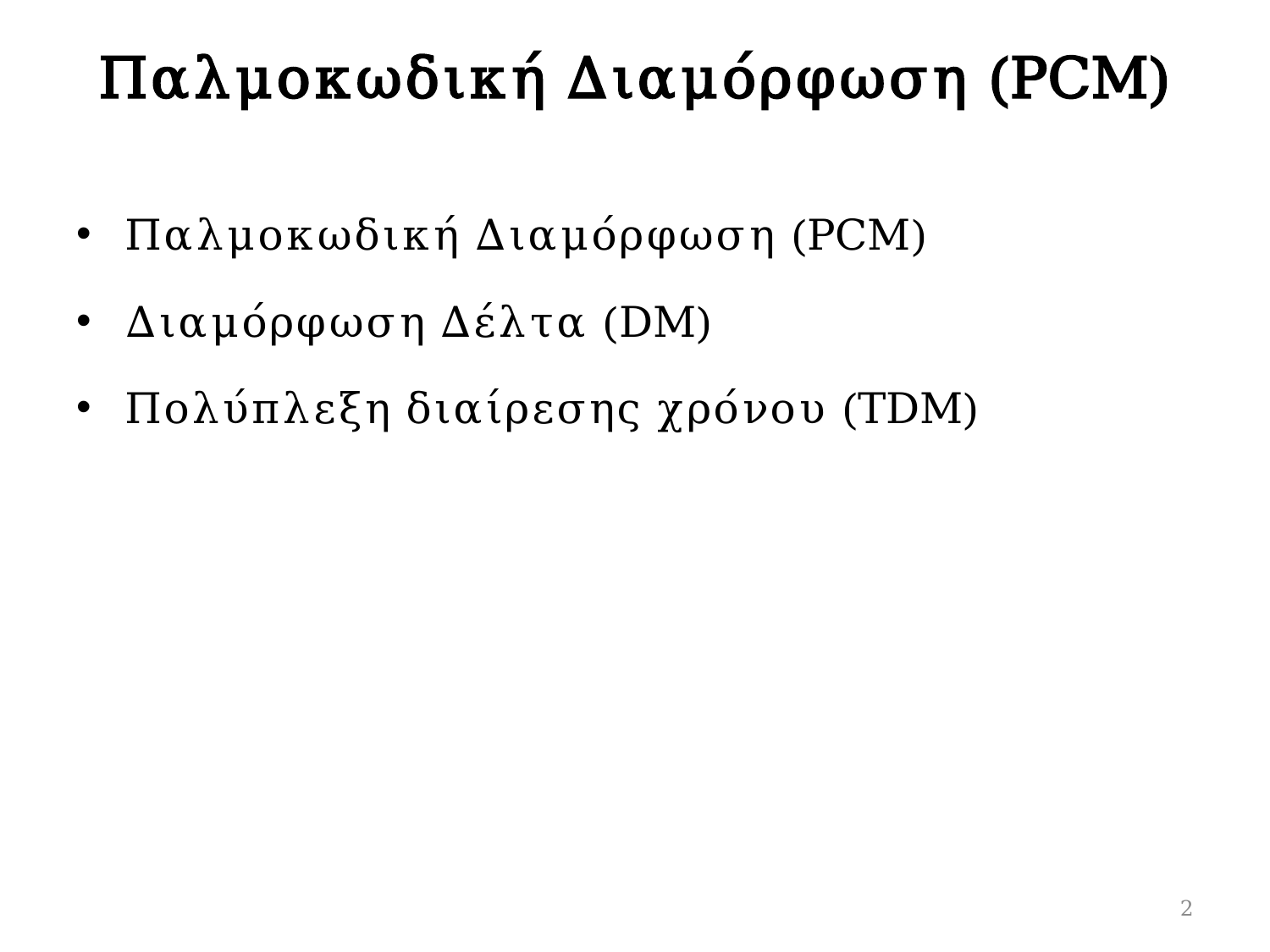

# Παλμοκωδική Διαμόρφωση (PCM)
Παλμοκωδική Διαμόρφωση (PCM)
Διαμόρφωση Δέλτα (DM)
Πολύπλεξη διαίρεσης χρόνου (TDM)
2